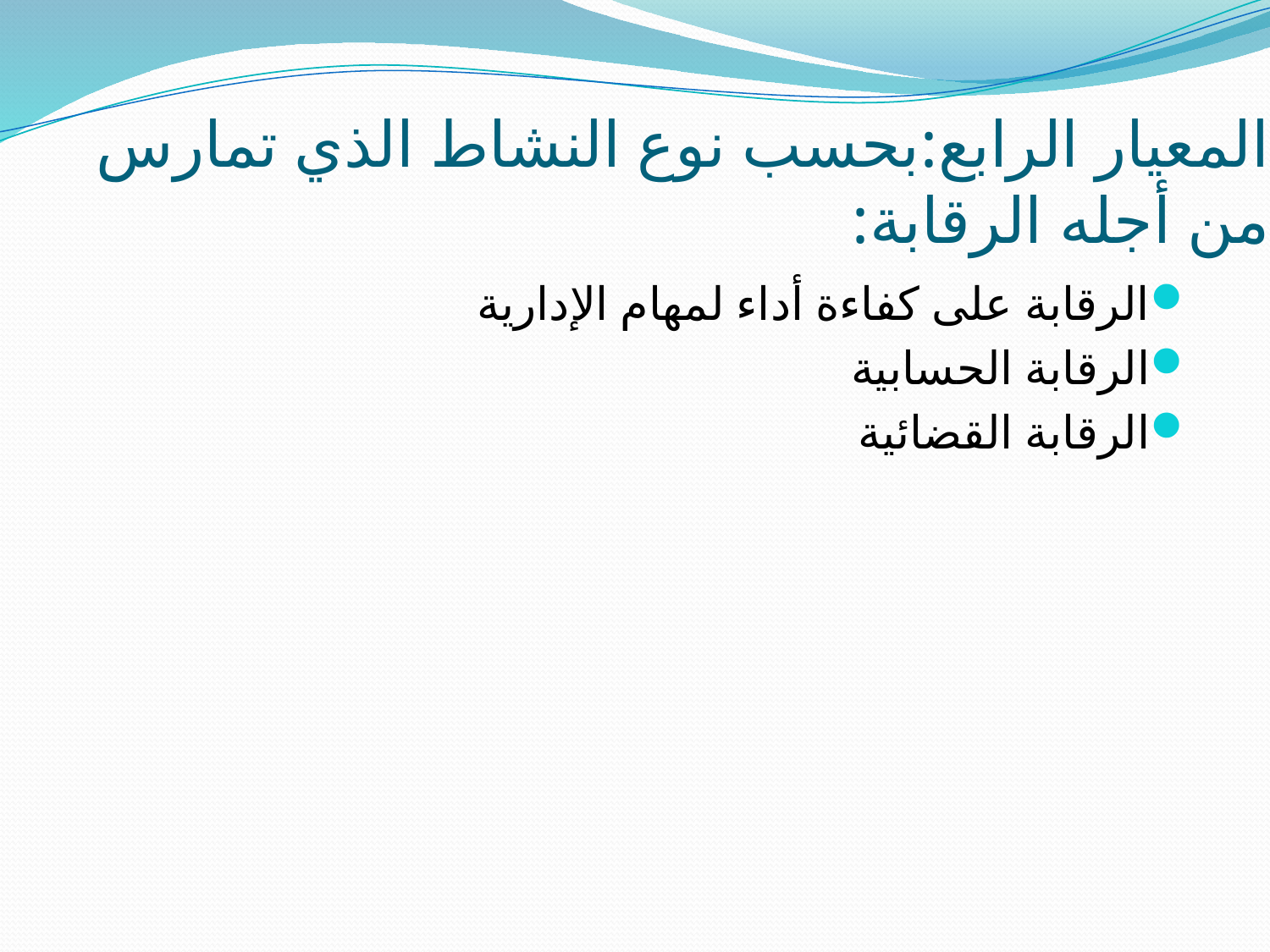

# المعيار الرابع:بحسب نوع النشاط الذي تمارس من أجله الرقابة:
الرقابة على كفاءة أداء لمهام الإدارية
الرقابة الحسابية
الرقابة القضائية